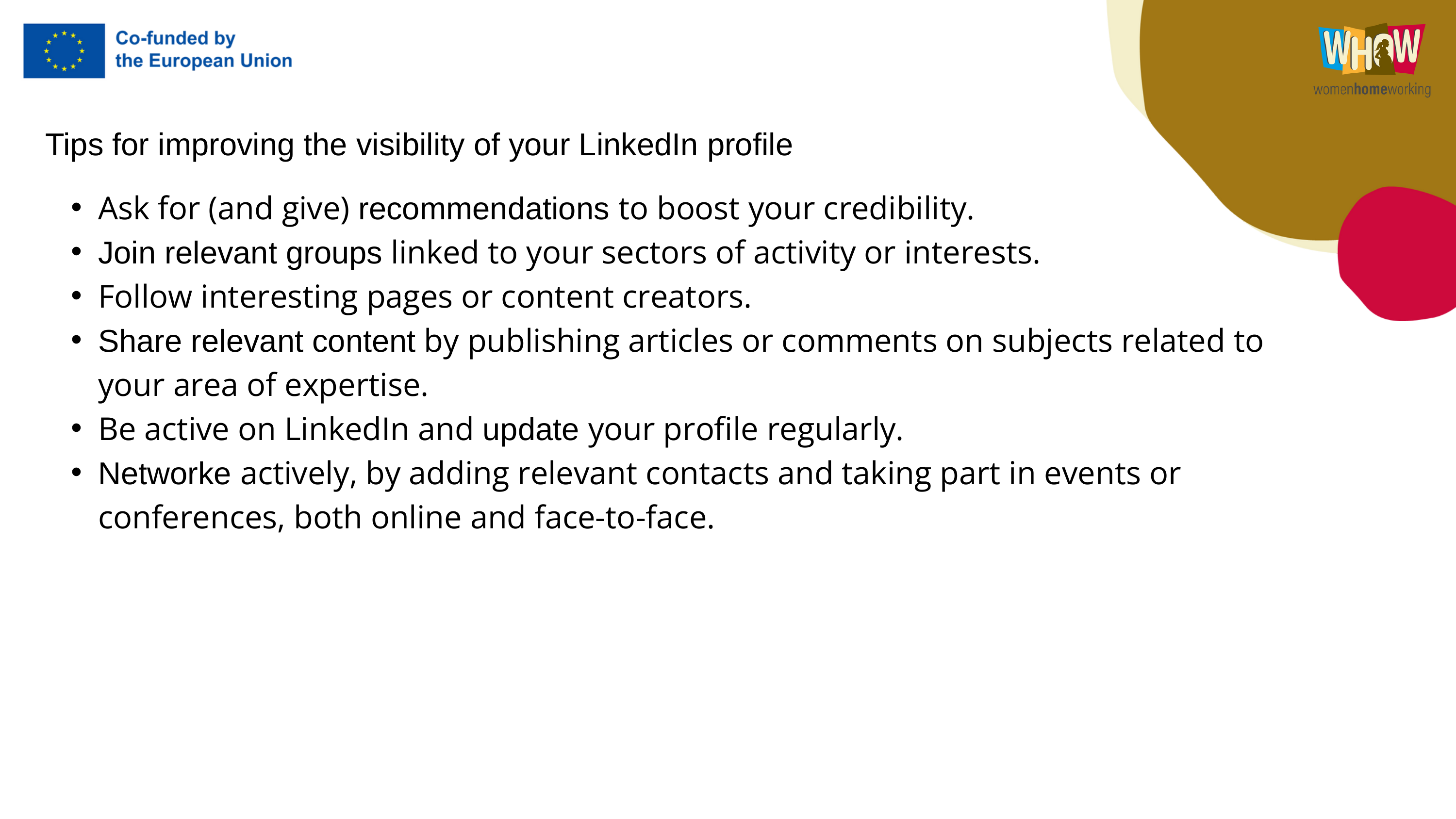

Tips for improving the visibility of your LinkedIn profile
Ask for (and give) recommendations to boost your credibility.
Join relevant groups linked to your sectors of activity or interests.
Follow interesting pages or content creators.
Share relevant content by publishing articles or comments on subjects related to your area of expertise.
Be active on LinkedIn and update your profile regularly.
Networke actively, by adding relevant contacts and taking part in events or conferences, both online and face-to-face.